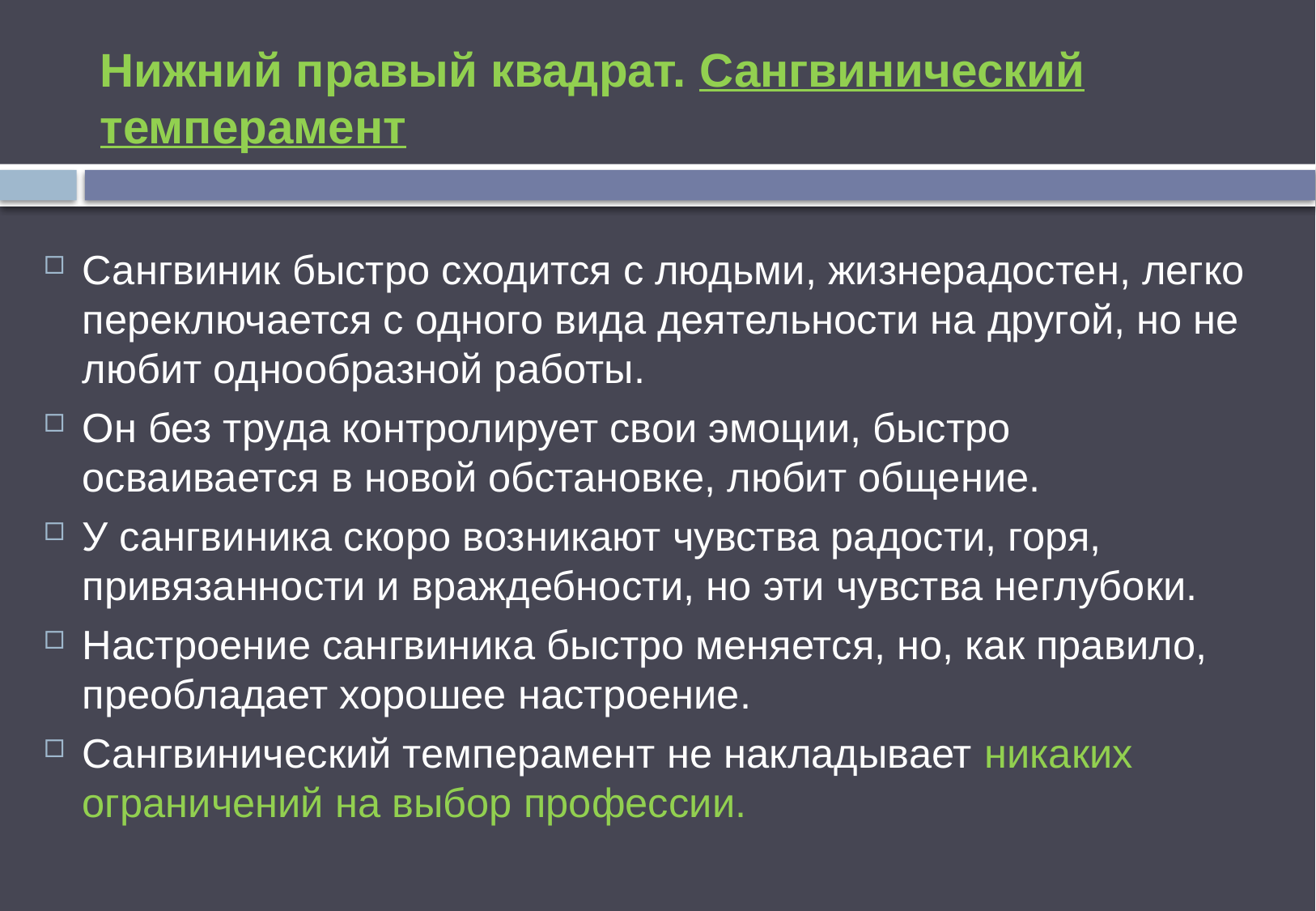

# Нижний правый квадрат. Сангвинический темперамент
Сангвиник быстро сходится с людьми, жизнерадостен, легко переключается с одного вида деятельности на другой, но не любит однообразной работы.
Он без труда контролирует свои эмоции, быстро осваивается в новой обстановке, любит общение.
У сангвиника скоро возникают чувства радости, горя, привязанности и враждебности, но эти чувства неглубоки.
Настроение сангвиника быстро меняется, но, как правило, преобладает хорошее настроение.
Сангвинический темперамент не накладывает никаких ограничений на выбор профессии.